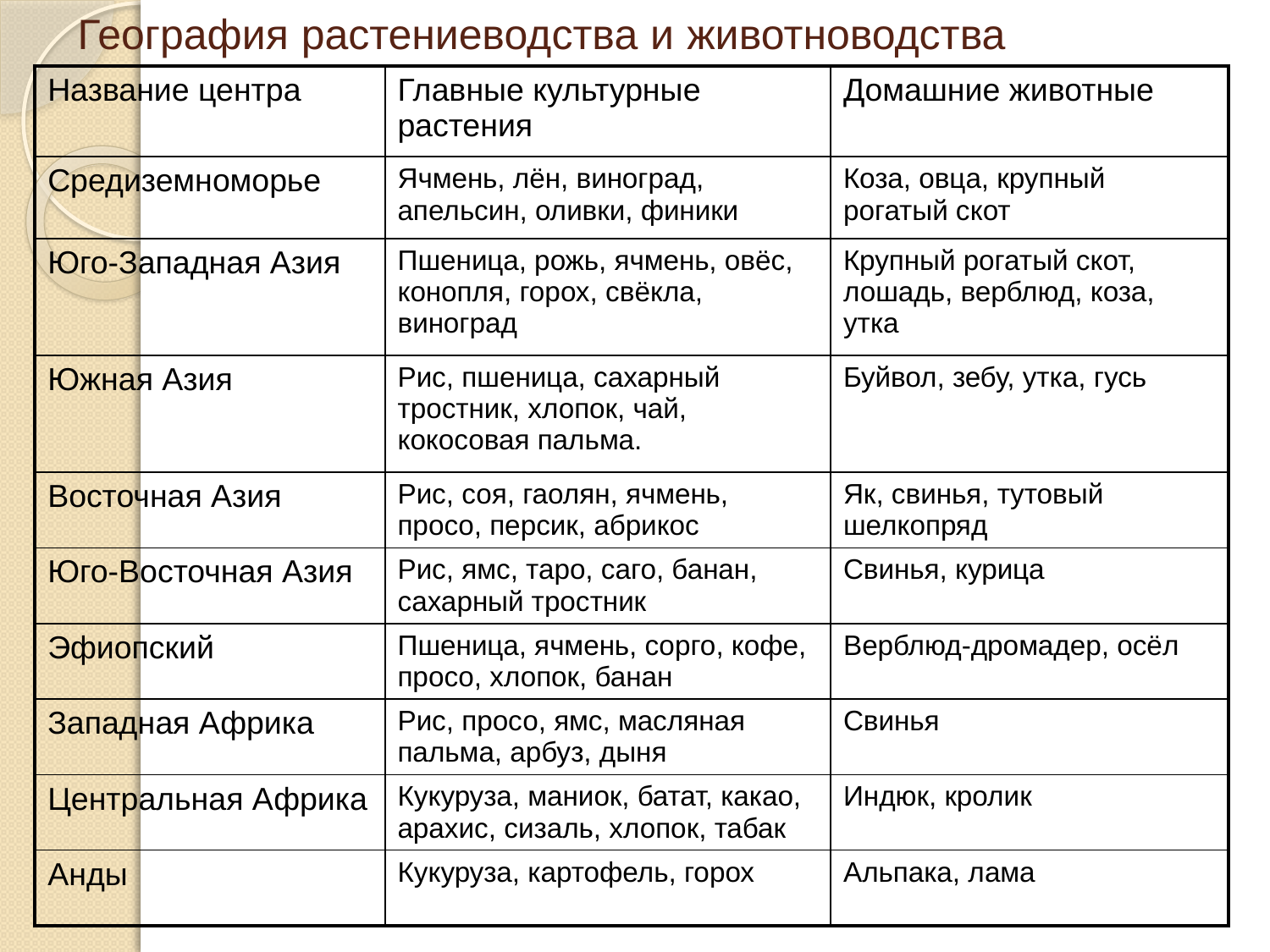

# География растениеводства и животноводства
| Название центра | Главные культурные растения | Домашние животные |
| --- | --- | --- |
| Средиземноморье | Ячмень, лён, виноград, апельсин, оливки, финики | Коза, овца, крупный рогатый скот |
| Юго-Западная Азия | Пшеница, рожь, ячмень, овёс, конопля, горох, свёкла, виноград | Крупный рогатый скот, лошадь, верблюд, коза, утка |
| Южная Азия | Рис, пшеница, сахарный тростник, хлопок, чай, кокосовая пальма. | Буйвол, зебу, утка, гусь |
| Восточная Азия | Рис, соя, гаолян, ячмень, просо, персик, абрикос | Як, свинья, тутовый шелкопряд |
| Юго-Восточная Азия | Рис, ямс, таро, саго, банан, сахарный тростник | Свинья, курица |
| Эфиопский | Пшеница, ячмень, сорго, кофе, просо, хлопок, банан | Верблюд-дромадер, осёл |
| Западная Африка | Рис, просо, ямс, масляная пальма, арбуз, дыня | Свинья |
| Центральная Африка | Кукуруза, маниок, батат, какао, арахис, сизаль, хлопок, табак | Индюк, кролик |
| Анды | Кукуруза, картофель, горох | Альпака, лама |